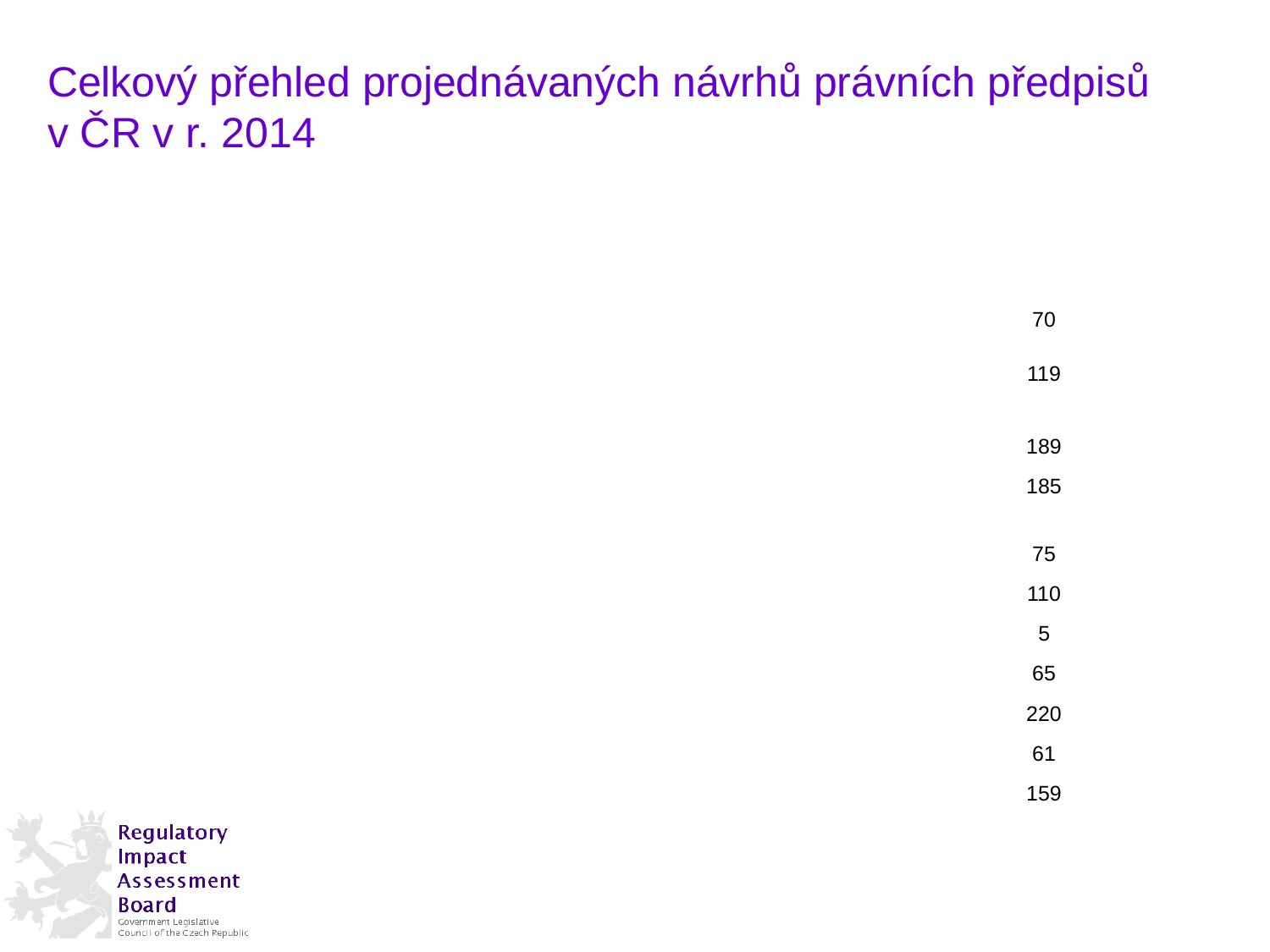

Celkový přehled projednávaných návrhů právních předpisů v ČR v r. 2014

| Popis | Počet |
| --- | --- |
| Návrhy právních předpisů předložených na půdě Parlamentu ČR (bez RIA) | 70 |
| Návrhy primárních (zákonných) právních předpisů na úrovni vlády (návrhy zákonů - NZ 117 a návrhy ústavních zákonů - NÚZ 2) | 119 |
| Návrhy zákonů předložených v ČR v r. 2014 celkem (119+70) | 189 |
| Vládní návrhy právních předpisů za rok 2014 celkem (NZ 117, NÚZ 2, VZZ 5, NNV 61) | 185 |
| Vládní návrhy právních předpisů bez zpracované RIA (NZ, NV) | 75 |
| Vládní návrhy právních předpisů (NZ, VZZ, NV) se zpracovanou RIA | 110 |
| (z toho Věcné záměry zákonů (VZZ) – RIA povinná) | 5 |
| z toho vládní návrhy posuzované Komisí RIA v r. 2014 | 65 |
| Návrhy podzákonných právních předpisů na úrovni vlády | 220 |
| z toho návrhy nařízení vlády (NV) | 61 |
| Návrhy vyhlášek | 159 |